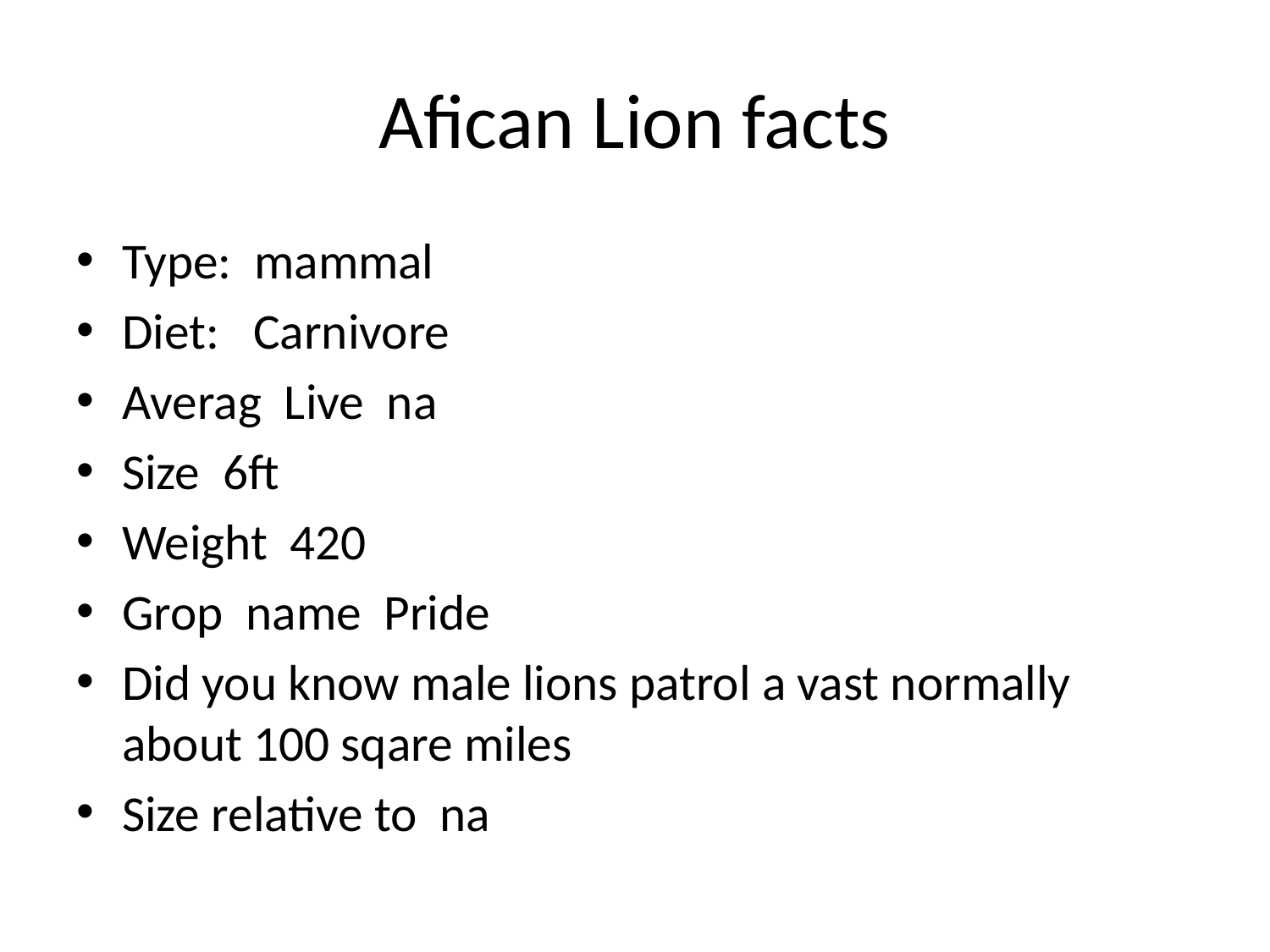

# Afican Lion facts
Type:  mammal
Diet:   Carnivore
Averag  Live  na
Size  6ft
Weight  420
Grop  name  Pride
Did you know male lions patrol a vast normally  about 100 sqare miles
Size relative to  na